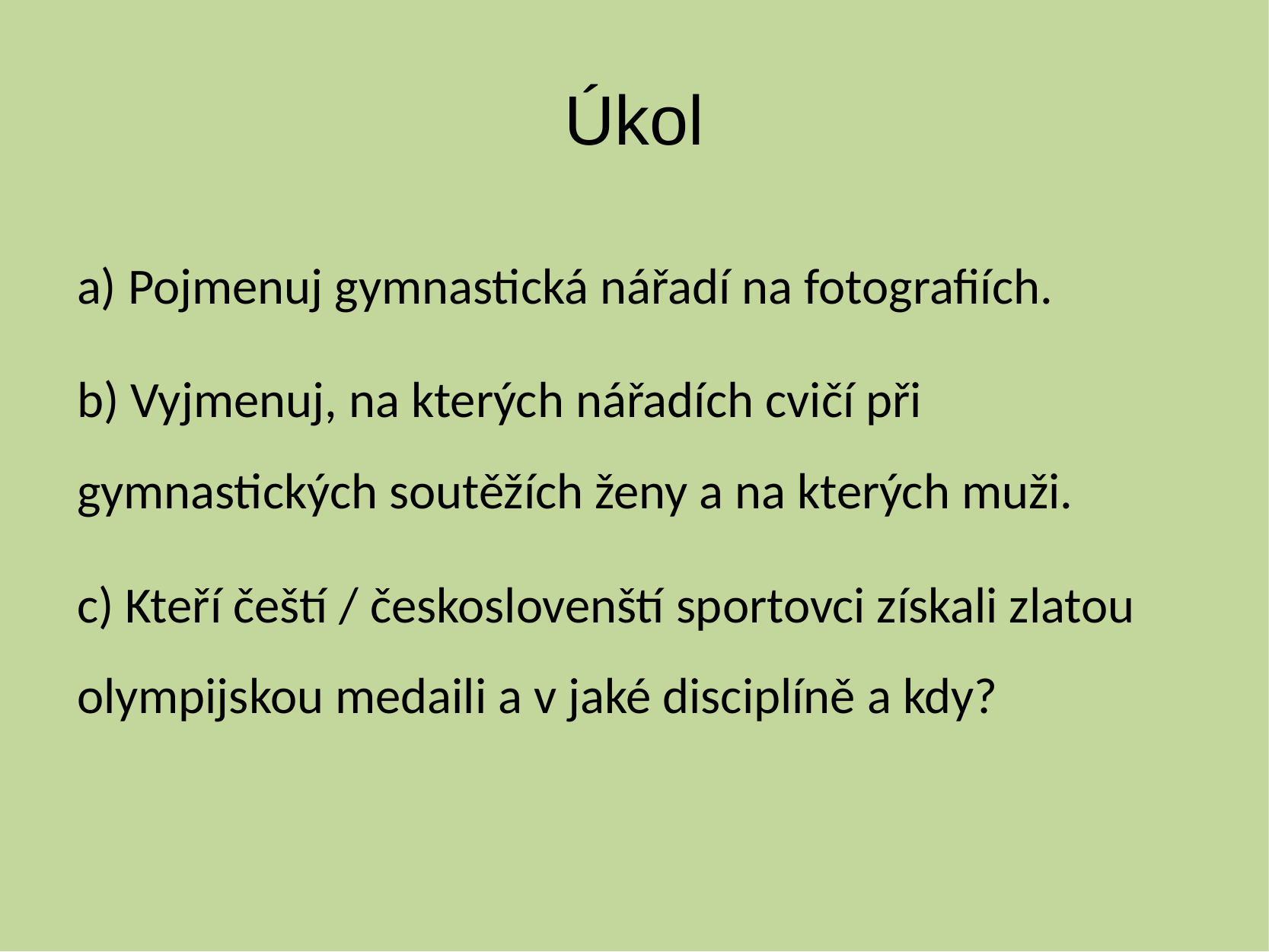

# Úkol
a) Pojmenuj gymnastická nářadí na fotografiích.
b) Vyjmenuj, na kterých nářadích cvičí při gymnastických soutěžích ženy a na kterých muži.
c) Kteří čeští / českoslovenští sportovci získali zlatou olympijskou medaili a v jaké disciplíně a kdy?